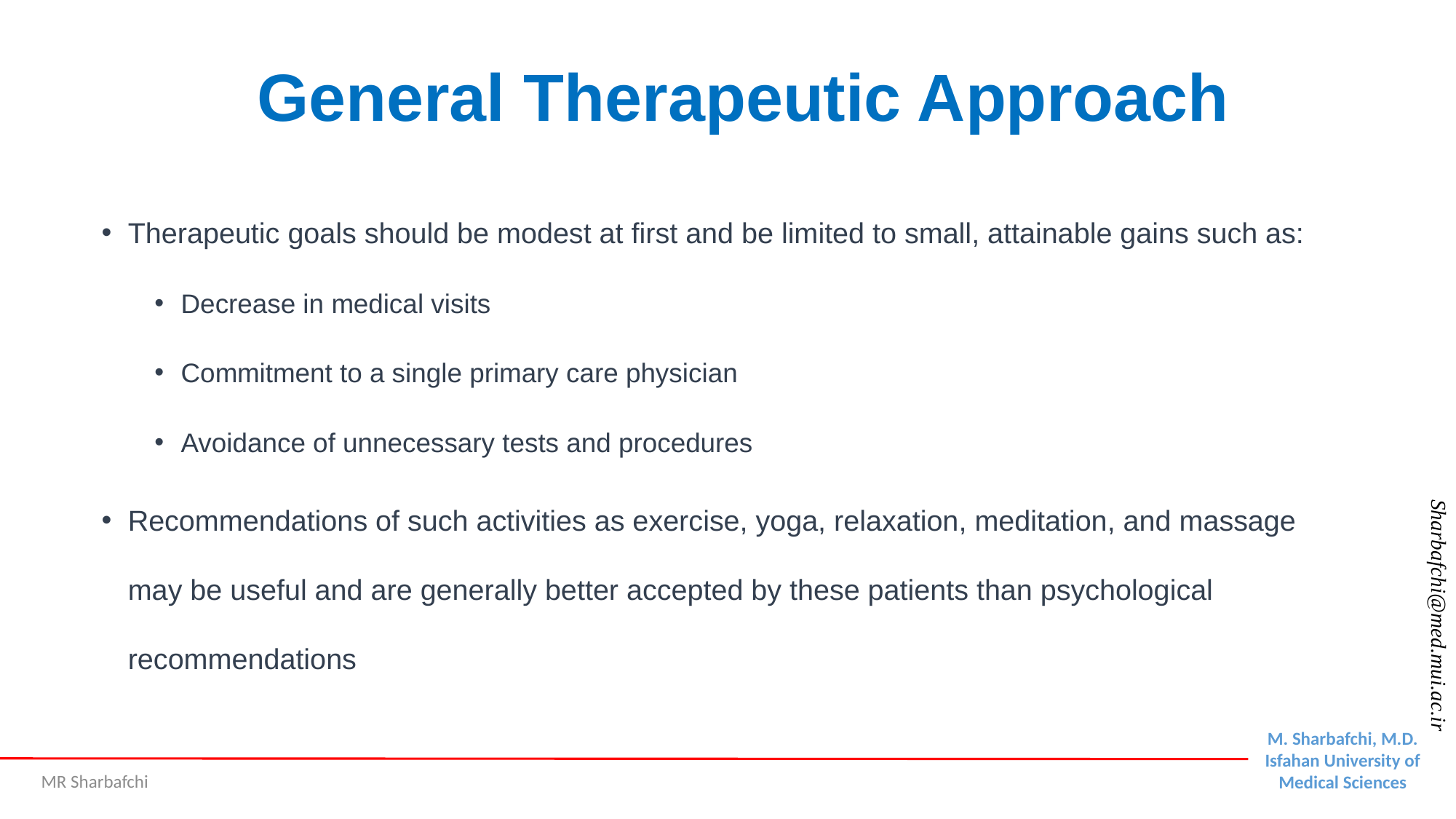

# General Therapeutic Approach
Therapeutic goals should be modest at first and be limited to small, attainable gains such as:
Decrease in medical visits
Commitment to a single primary care physician
Avoidance of unnecessary tests and procedures
Recommendations of such activities as exercise, yoga, relaxation, meditation, and massage may be useful and are generally better accepted by these patients than psychological recommendations
MR Sharbafchi